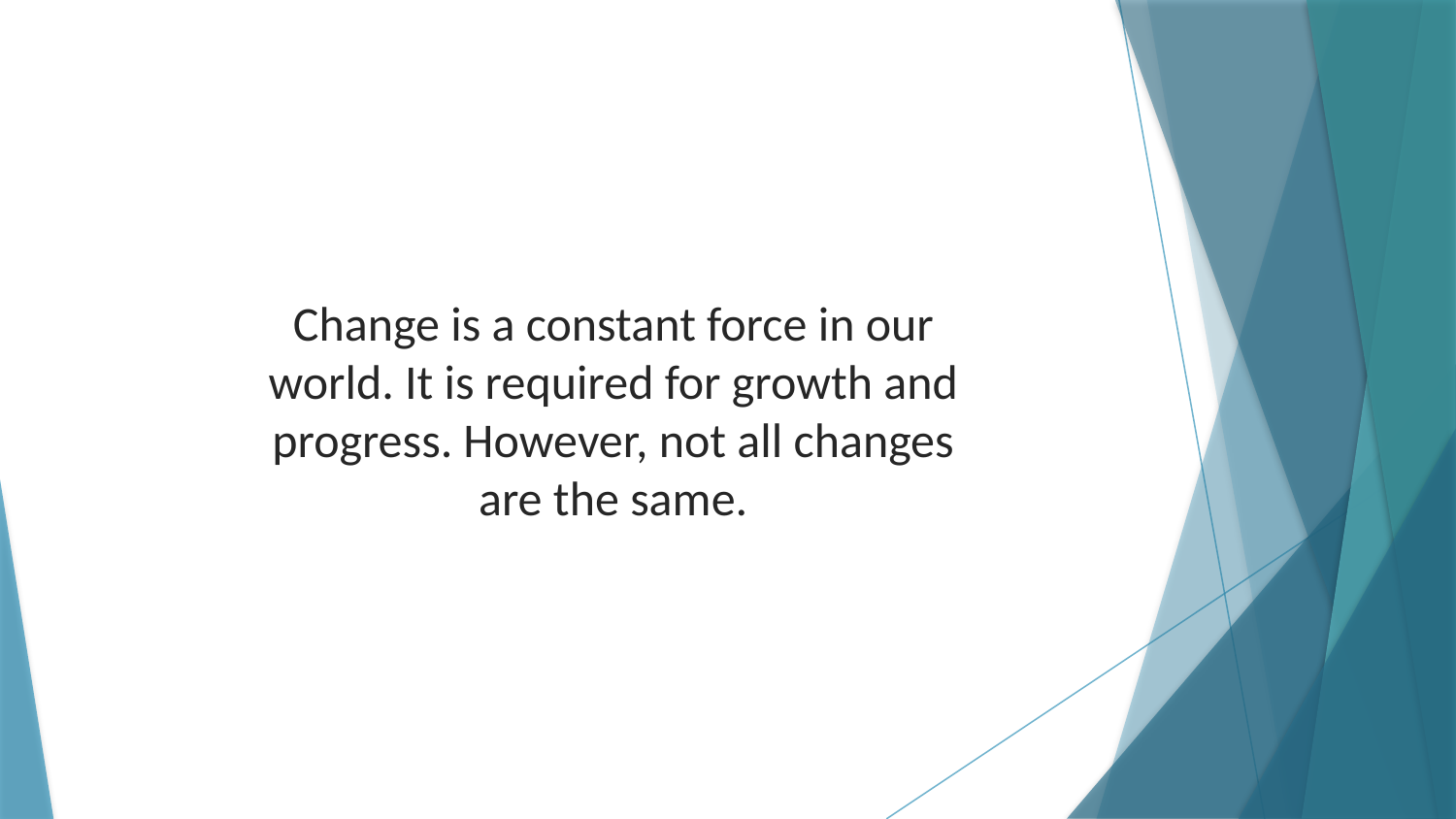

Change is a constant force in our world. It is required for growth and progress. However, not all changes are the same.